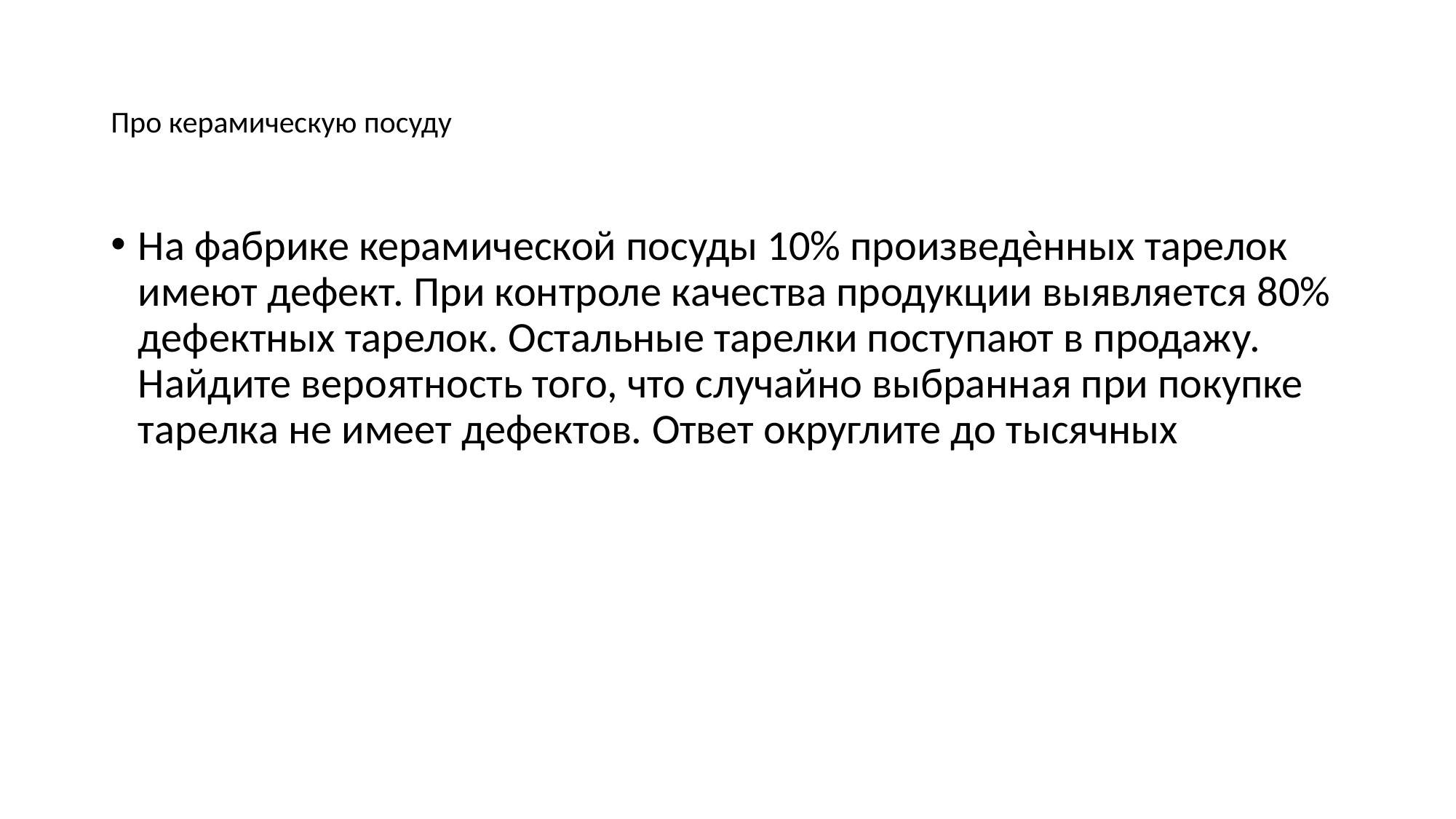

# Про керамическую посуду
На фабрике керамической посуды 10% произведѐнных тарелок имеют дефект. При контроле качества продукции выявляется 80% дефектных тарелок. Остальные тарелки поступают в продажу. Найдите вероятность того, что случайно выбранная при покупке тарелка не имеет дефектов. Ответ округлите до тысячных